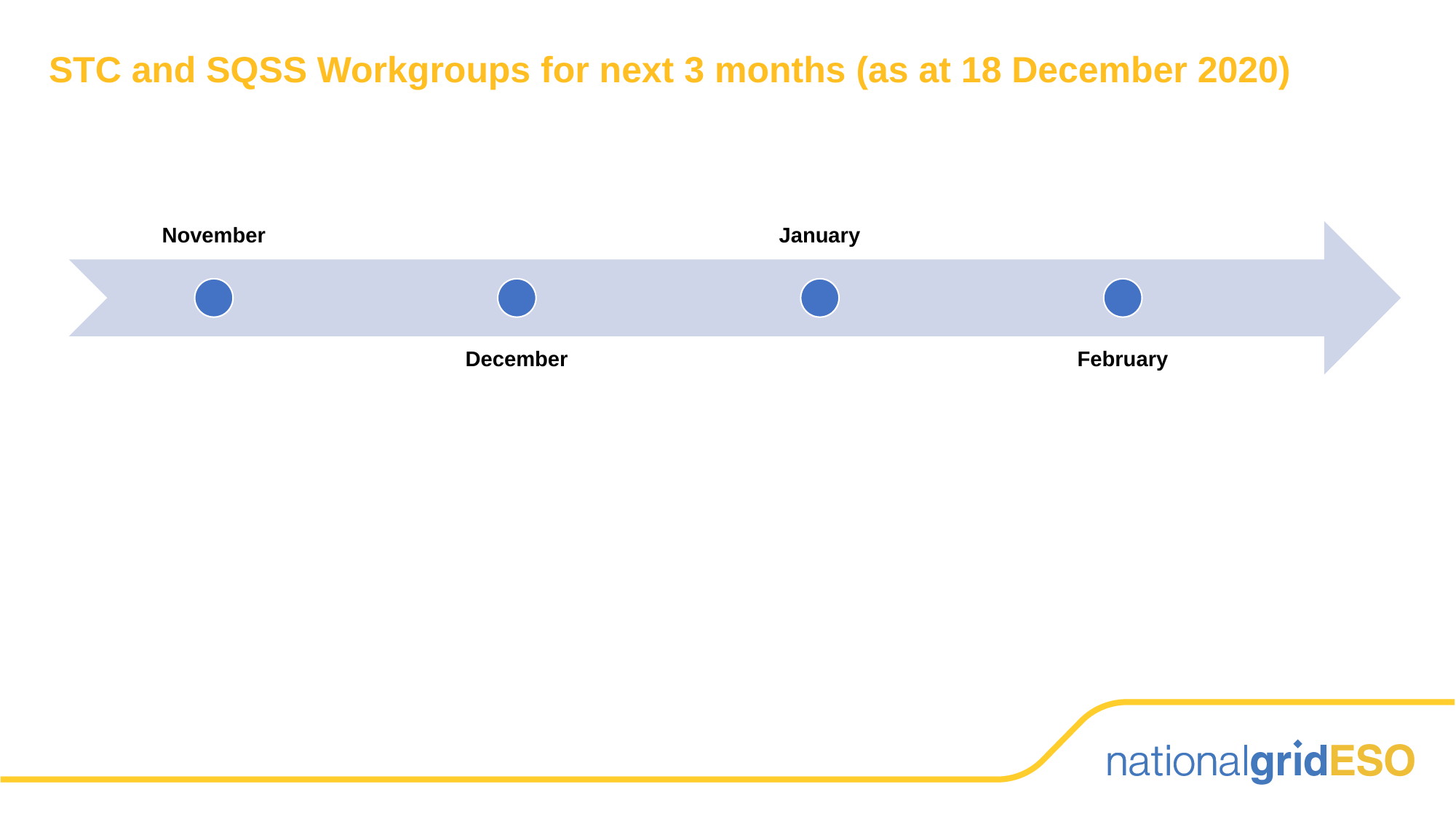

STC and SQSS Workgroups for next 3 months (as at 18 December 2020)
November
December
January
February